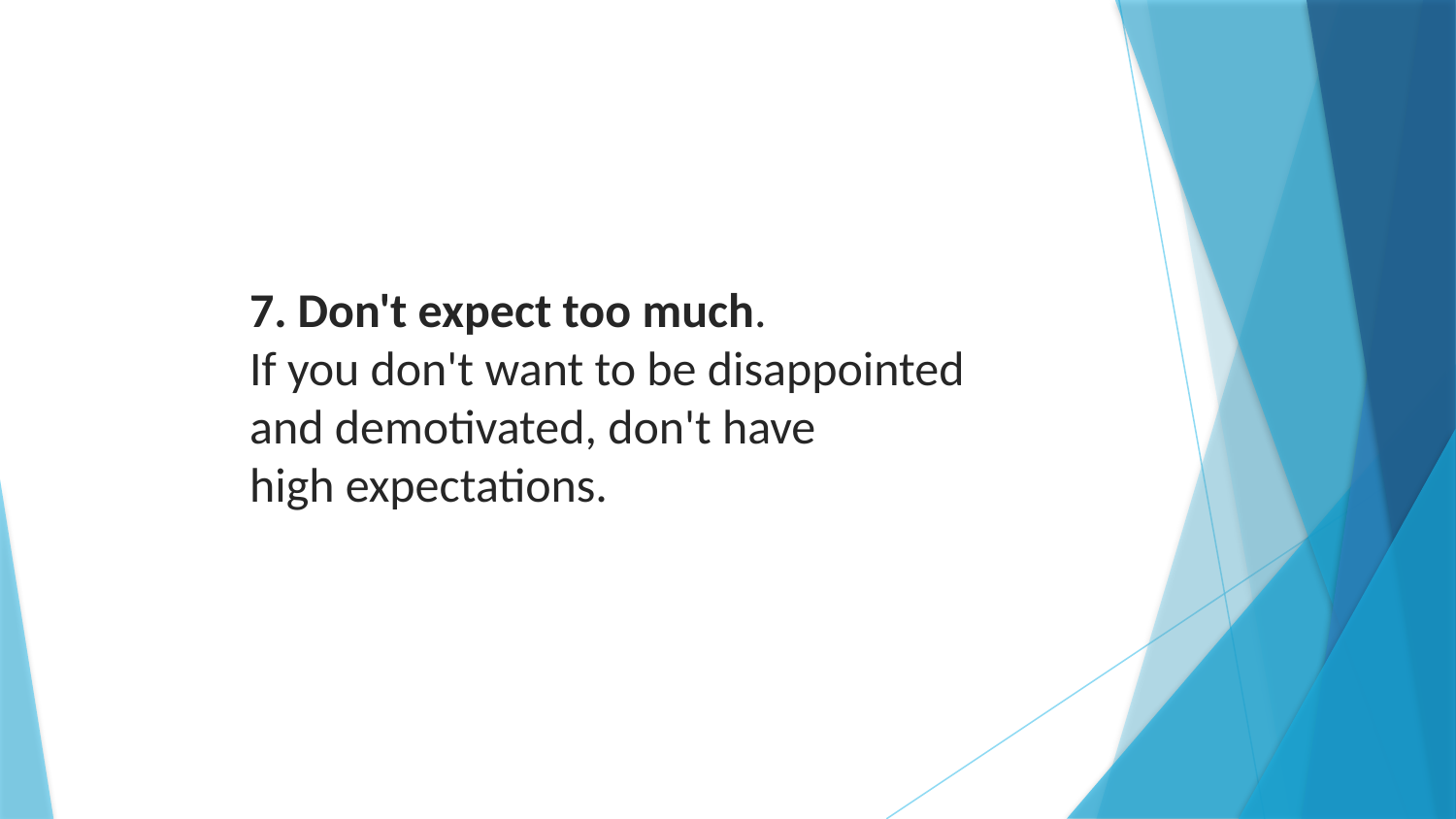

7. Don't expect too much.
If you don't want to be disappointed
and demotivated, don't have
high expectations.